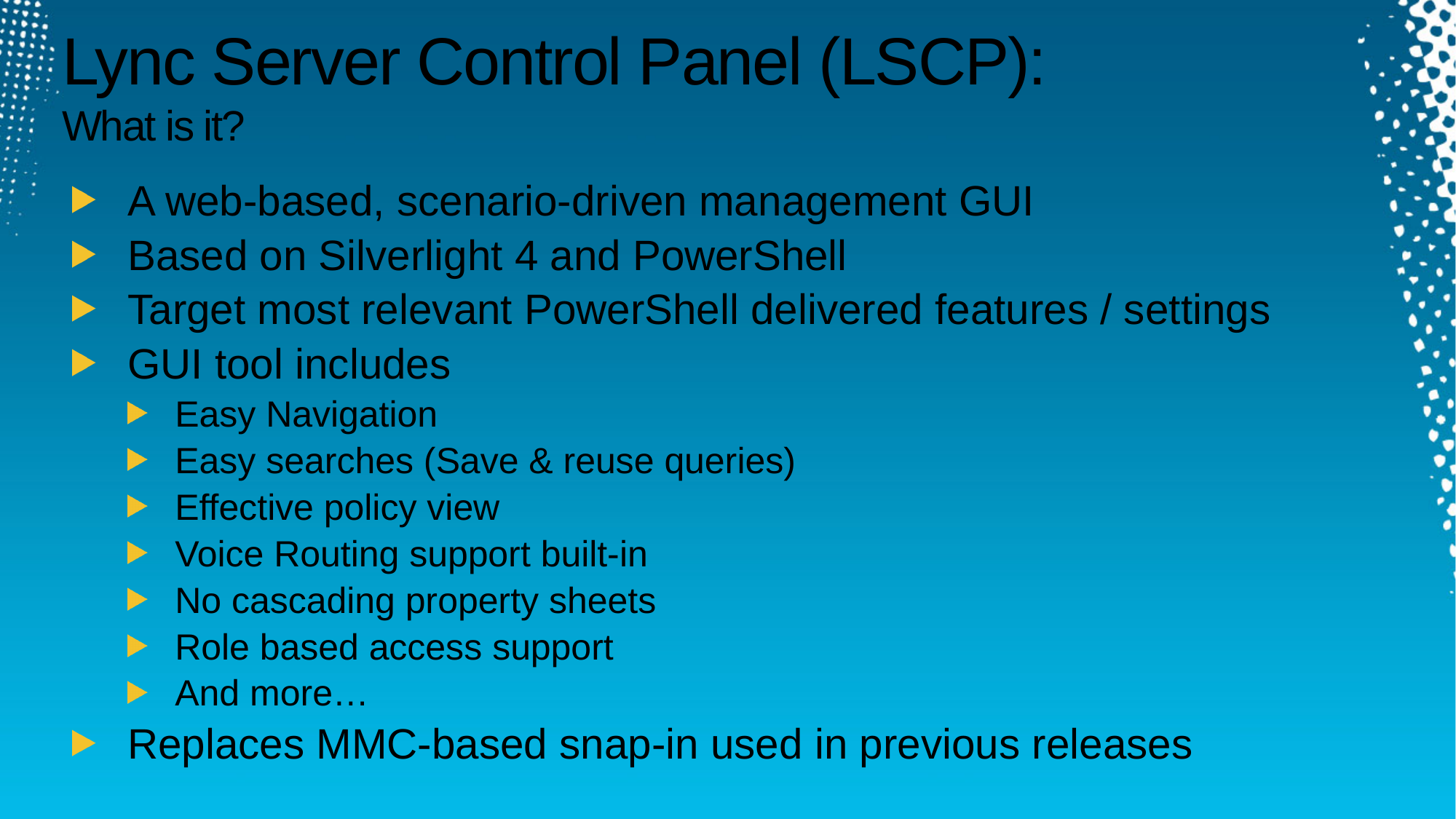

# Lync Server Control Panel (LSCP): What is it?
A web-based, scenario-driven management GUI
Based on Silverlight 4 and PowerShell
Target most relevant PowerShell delivered features / settings
GUI tool includes
Easy Navigation
Easy searches (Save & reuse queries)
Effective policy view
Voice Routing support built-in
No cascading property sheets
Role based access support
And more…
Replaces MMC-based snap-in used in previous releases